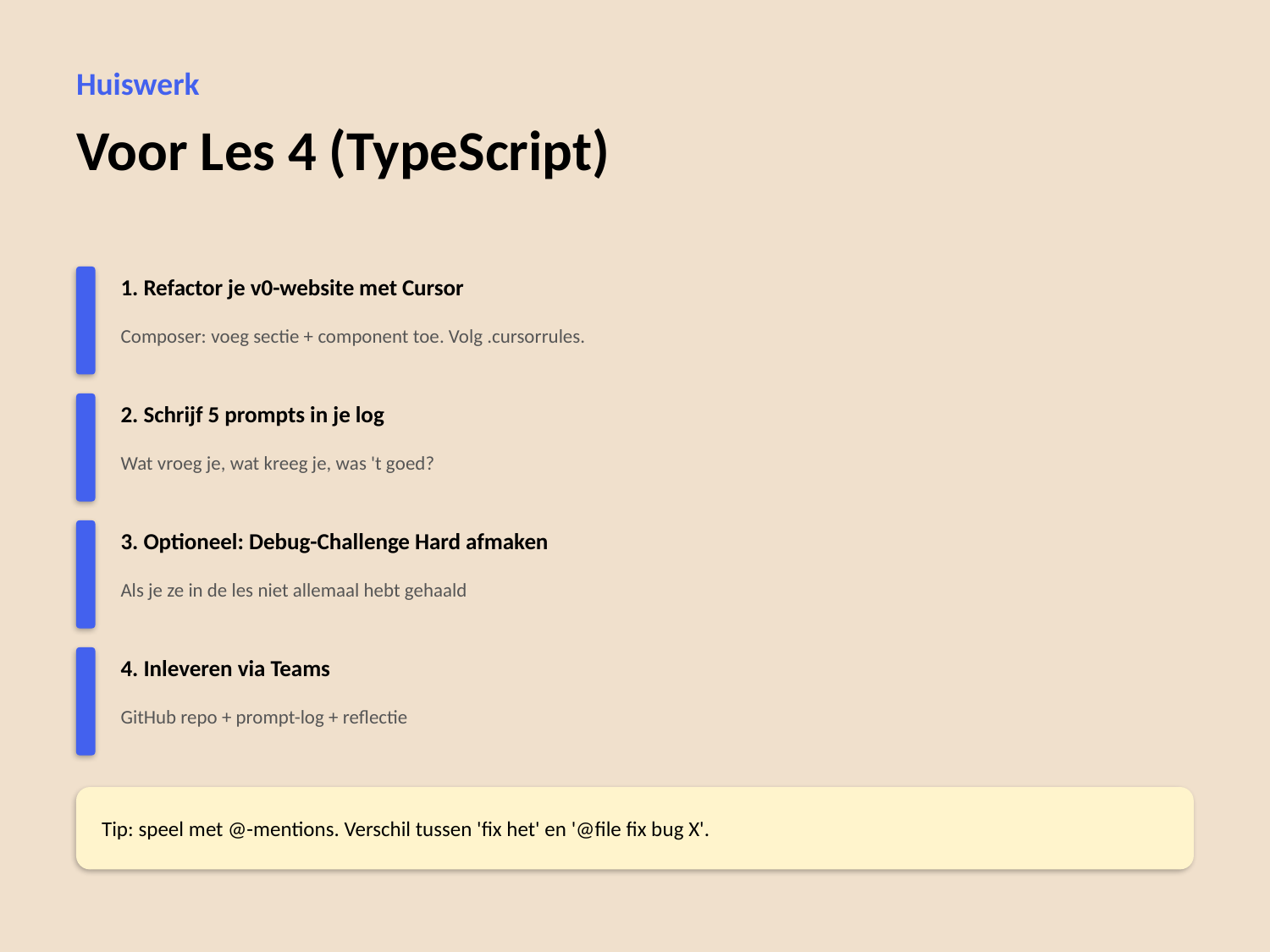

Huiswerk
Voor Les 4 (TypeScript)

1. Refactor je v0-website met Cursor
Composer: voeg sectie + component toe. Volg .cursorrules.

2. Schrijf 5 prompts in je log
Wat vroeg je, wat kreeg je, was 't goed?

3. Optioneel: Debug-Challenge Hard afmaken
Als je ze in de les niet allemaal hebt gehaald

4. Inleveren via Teams
GitHub repo + prompt-log + reflectie

Tip: speel met @-mentions. Verschil tussen 'fix het' en '@file fix bug X'.